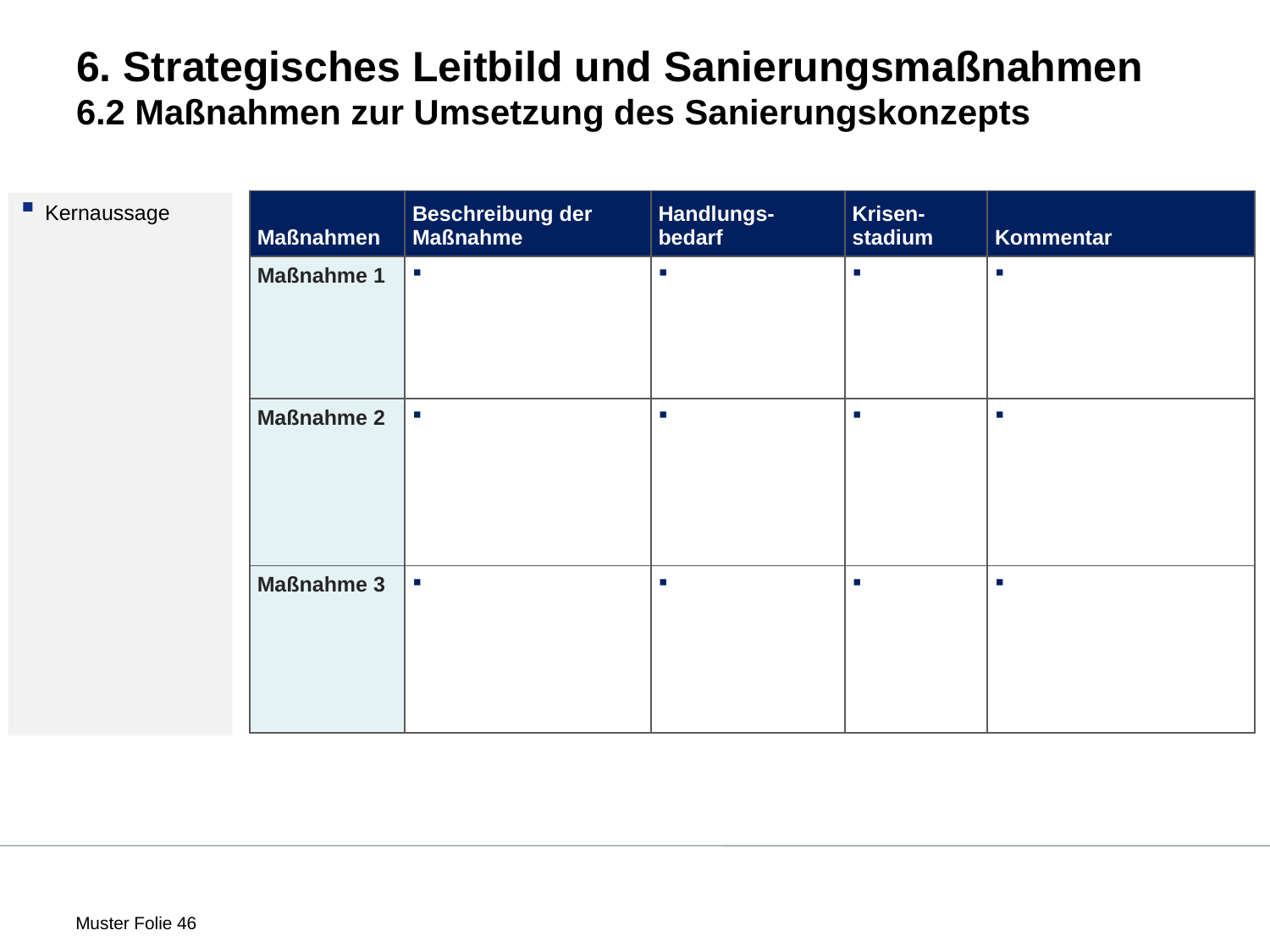

# 6. Strategisches Leitbild und Sanierungsmaßnahmen 6.2 Maßnahmen zur Umsetzung des Sanierungskonzepts
| Maßnahmen | Beschreibung der Maßnahme | Handlungs-bedarf | Krisen-stadium | Kommentar |
| --- | --- | --- | --- | --- |
| Maßnahme 1 |  |  |  |  |
| Maßnahme 2 |  |  |  |  |
| Maßnahme 3 |  |  |  |  |
Kernaussage
 Muster Folie 46